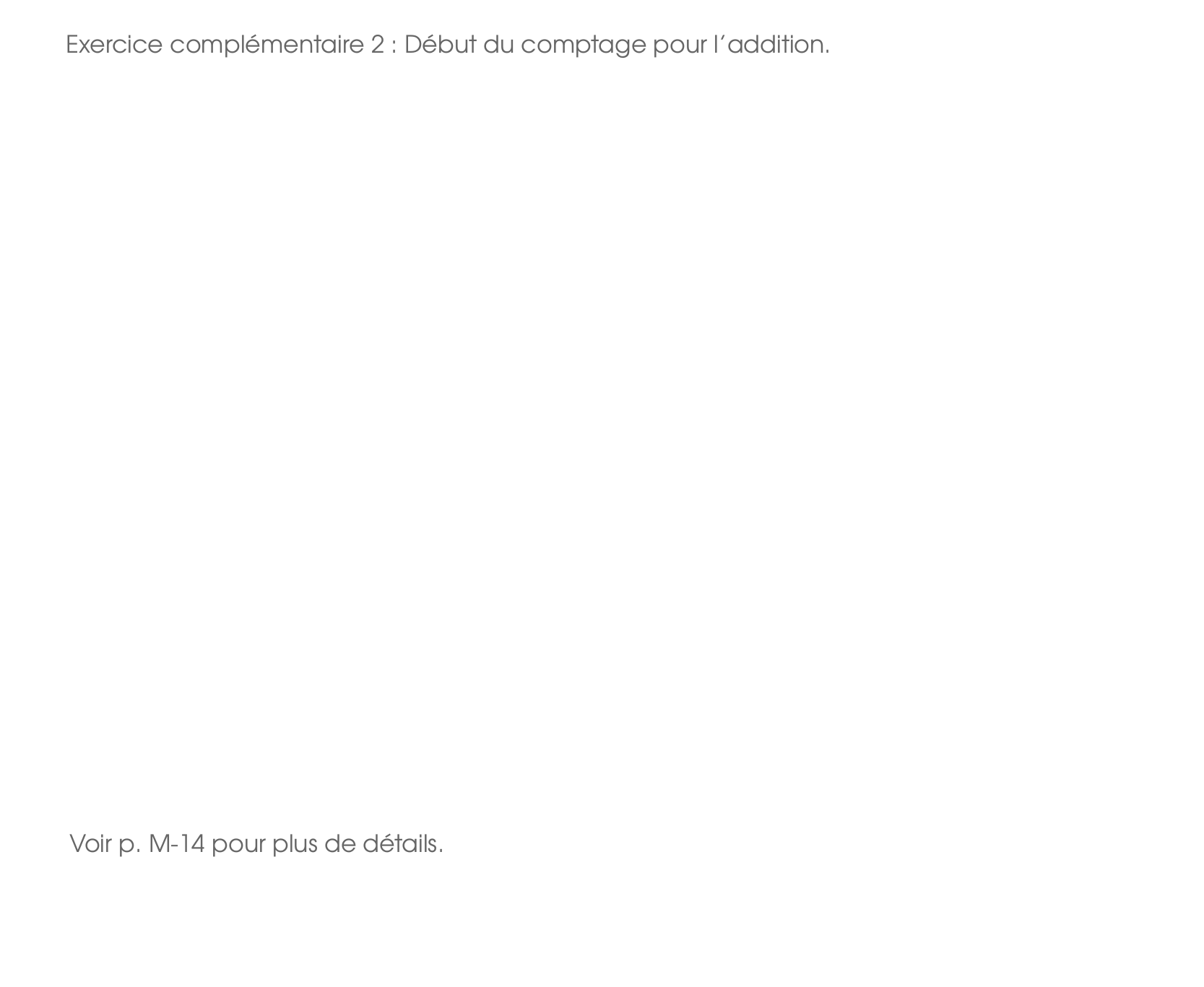

Exercice complémentaire 2 : Début du comptage pour l’addition.
Voir p. M-14 pour plus de détails.